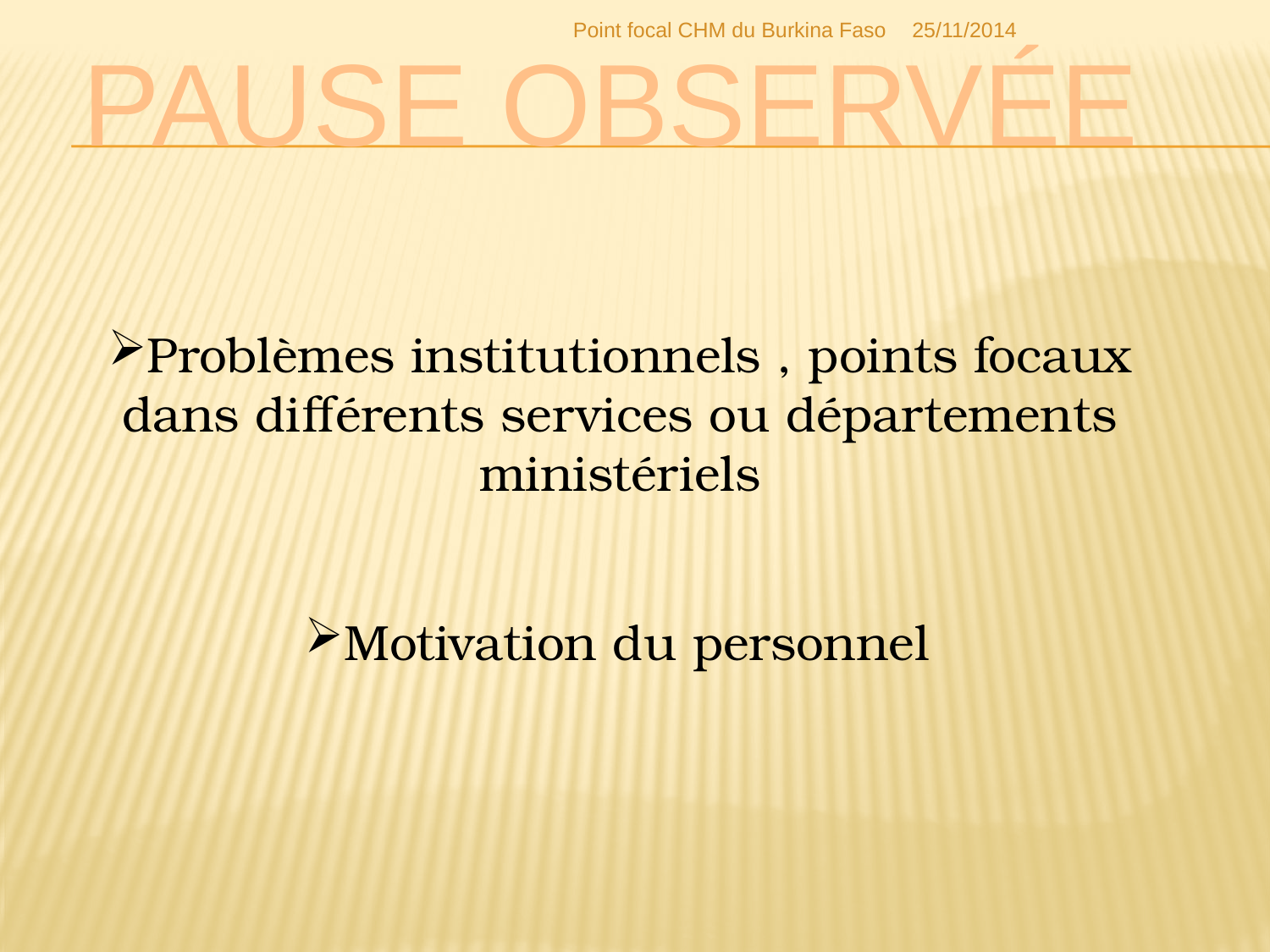

Point focal CHM du Burkina Faso
25/11/2014
# Pause observée
Problèmes institutionnels , points focaux dans différents services ou départements ministériels

Motivation du personnel